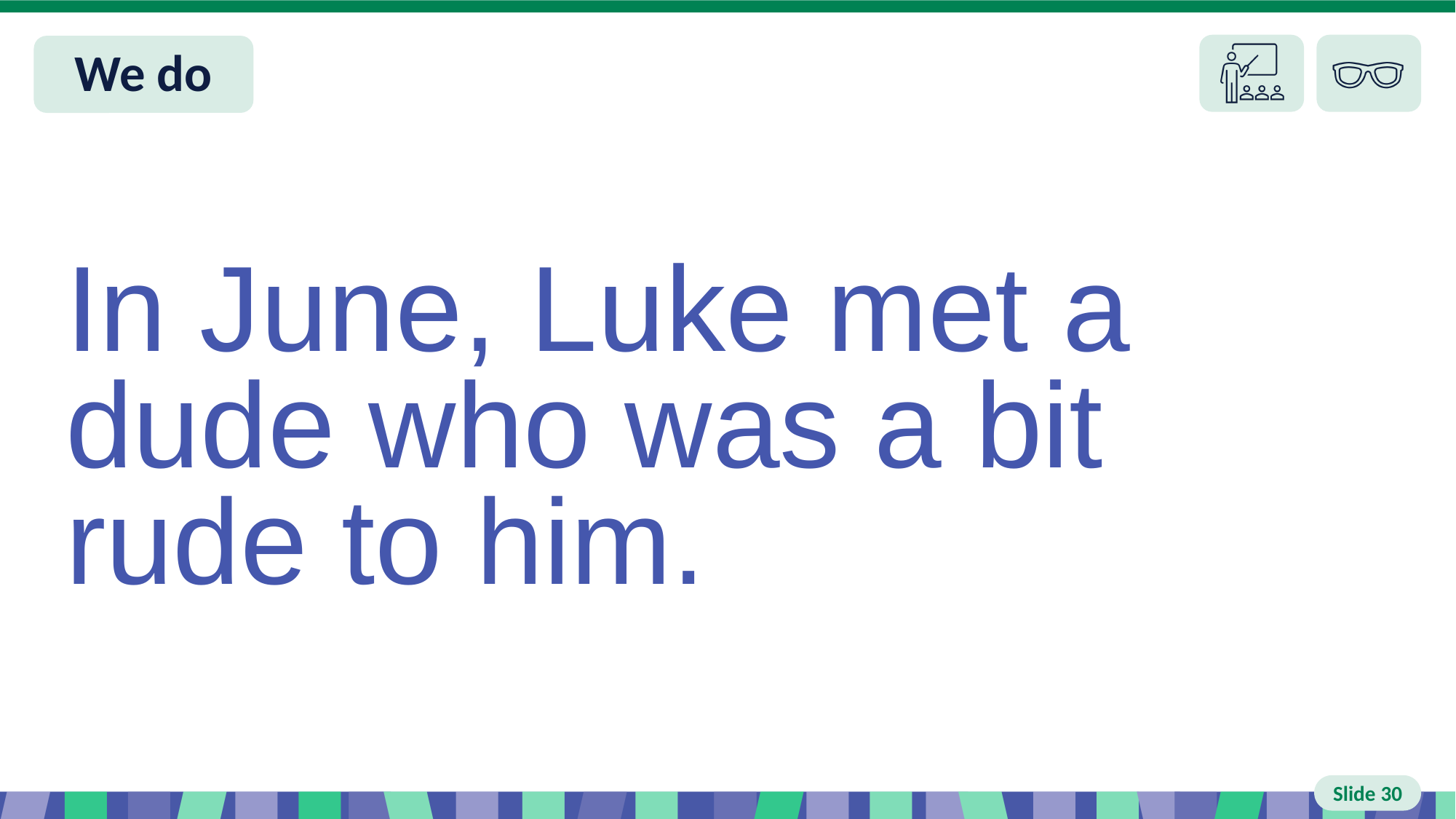

# Slide 30 We do
In June, Luke met a dude who was a bit rude to him.